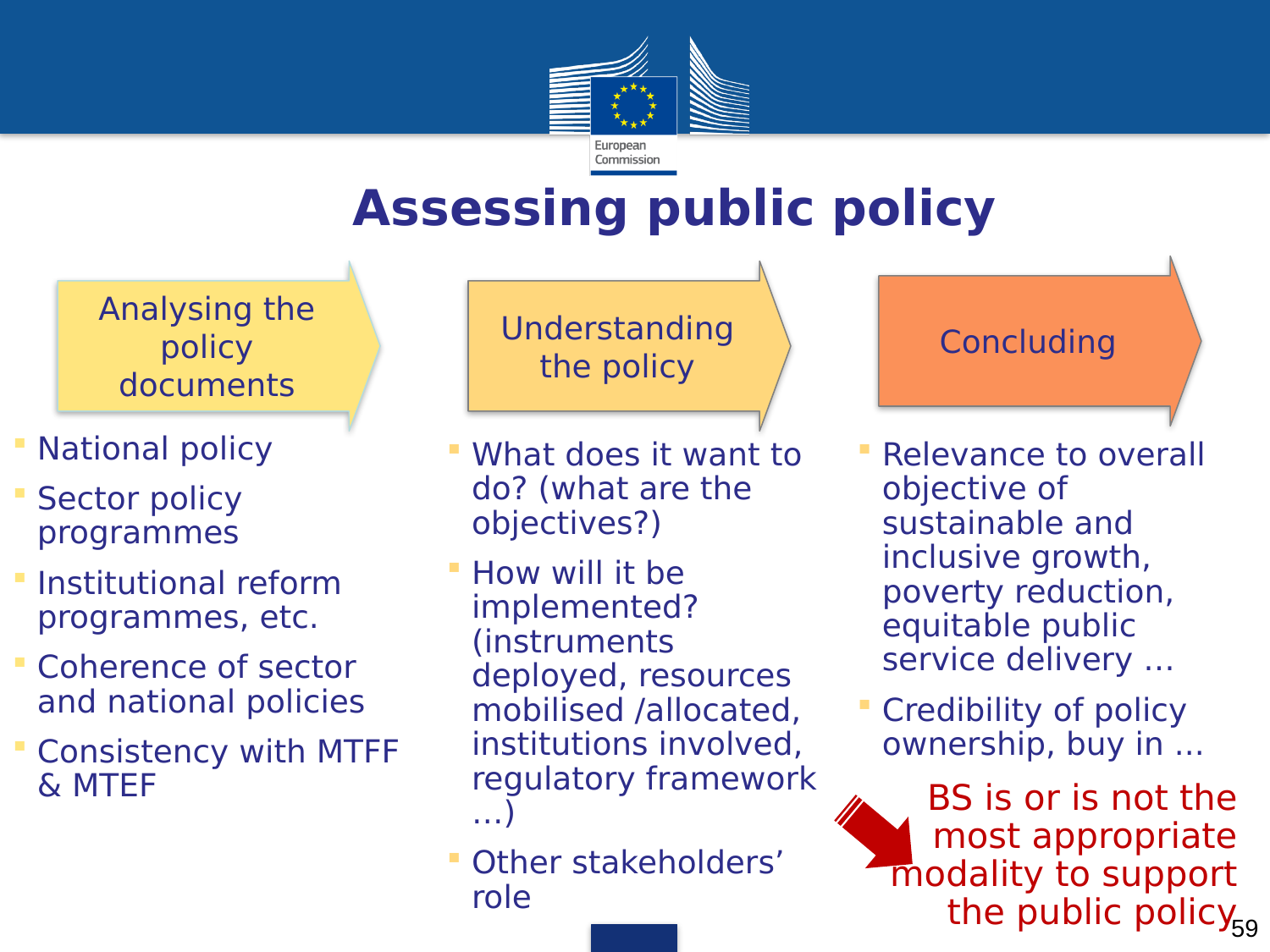

# Assessing public policy
Concluding
Analysing the policy documents
Understanding the policy
National policy
Sector policy programmes
Institutional reform programmes, etc.
Coherence of sector and national policies
Consistency with MTFF & MTEF

What does it want to do? (what are the objectives?)
How will it be implemented? (instruments deployed, resources mobilised /allocated, institutions involved, regulatory framework …)
Other stakeholders’ role
Relevance to overall objective of sustainable and inclusive growth, poverty reduction, equitable public service delivery …
Credibility of policy ownership, buy in ...
BS is or is not the most appropriate modality to support the public policy

59